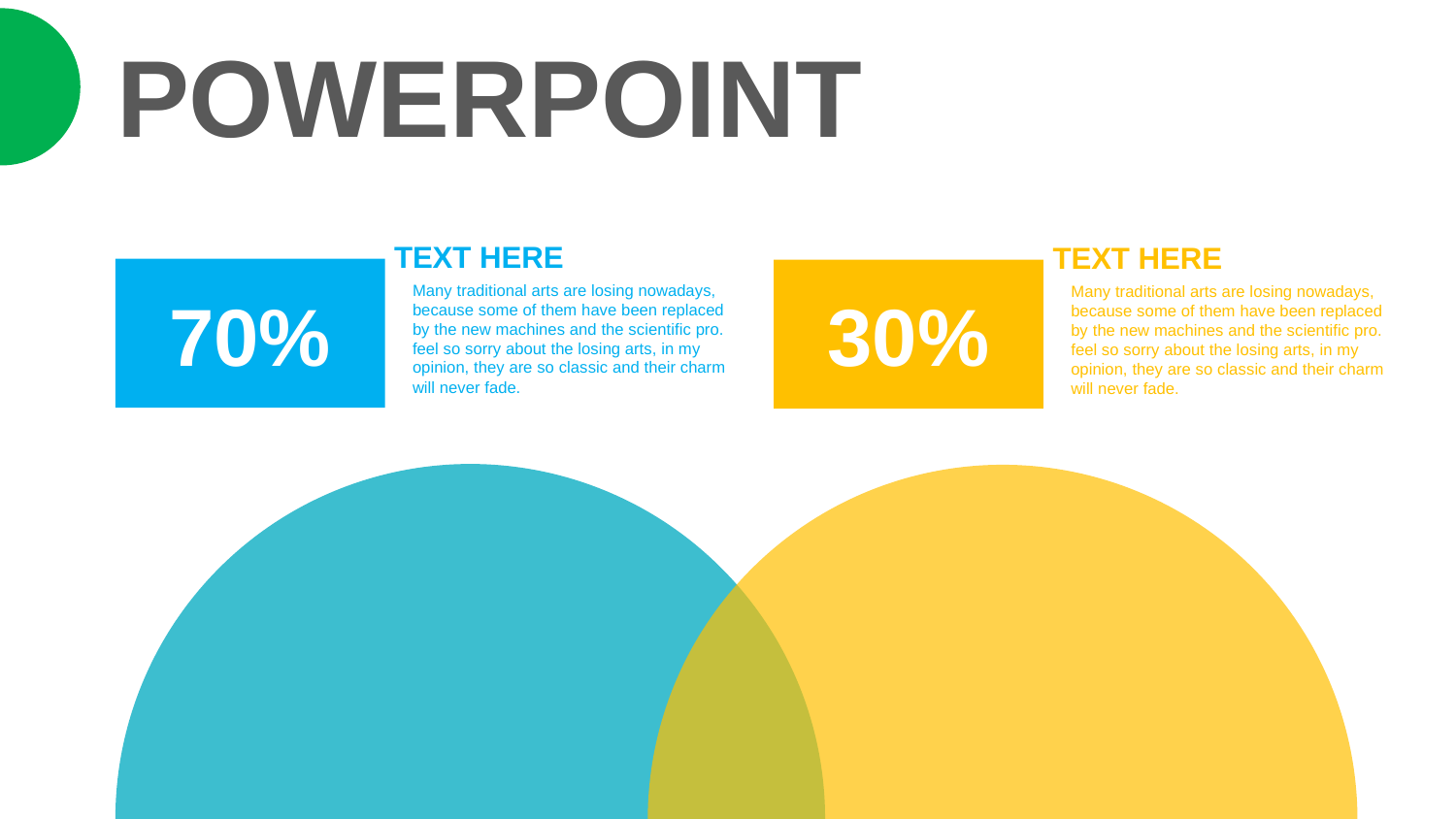

POWERPOINT
TEXT HERE

Many traditional arts are losing nowadays,
because some of them have been replaced
by the new machines and the scientific pro.
feel so sorry about the losing arts, in my
opinion, they are so classic and their charm
will never fade.
TEXT HERE

Many traditional arts are losing nowadays,
because some of them have been replaced
by the new machines and the scientific pro.
feel so sorry about the losing arts, in my
opinion, they are so classic and their charm
will never fade.
70%
30%